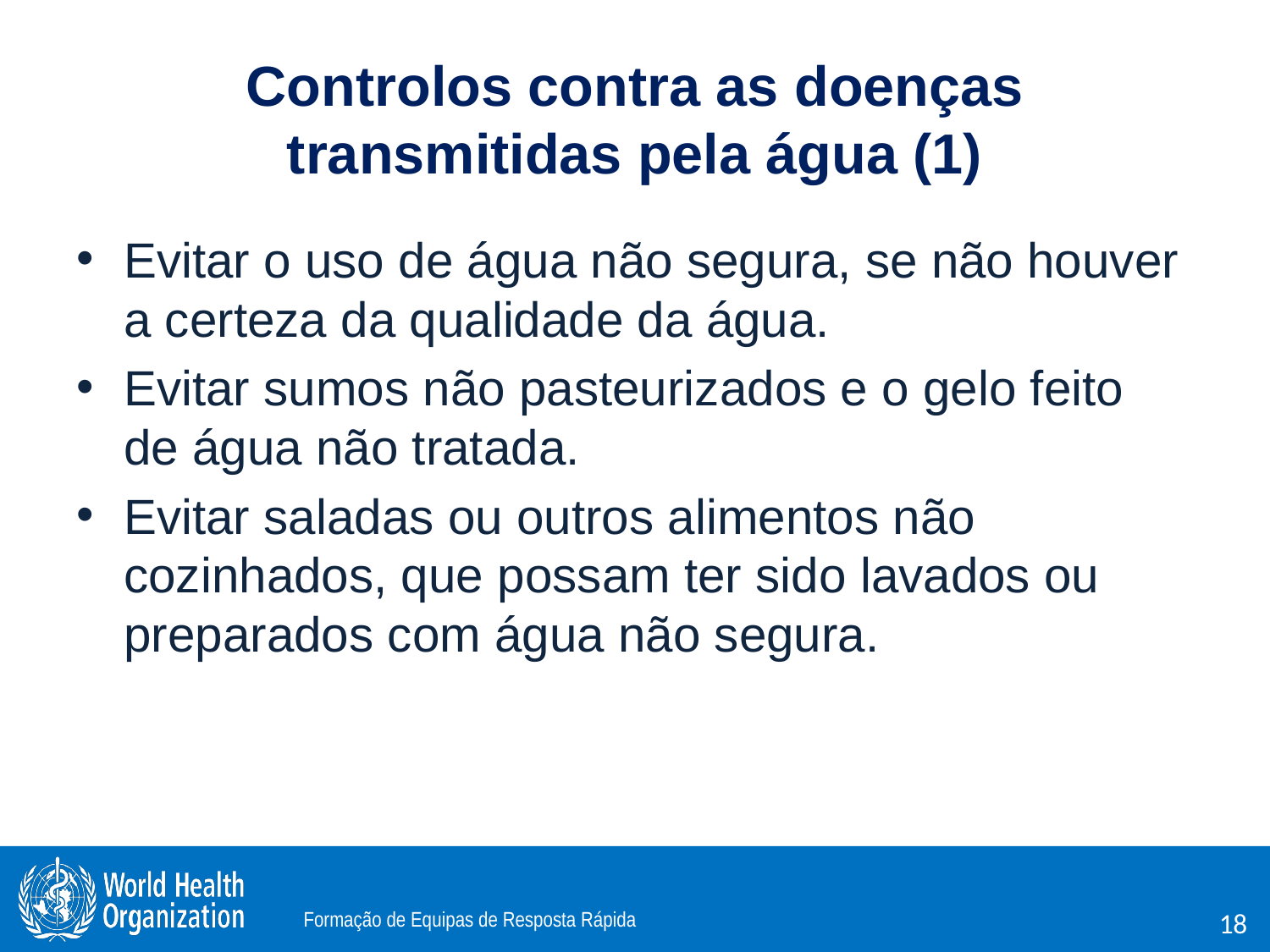

# Controlos contra as doenças transmitidas pela água (1)
Evitar o uso de água não segura, se não houver a certeza da qualidade da água.
Evitar sumos não pasteurizados e o gelo feito de água não tratada.
Evitar saladas ou outros alimentos não cozinhados, que possam ter sido lavados ou preparados com água não segura.